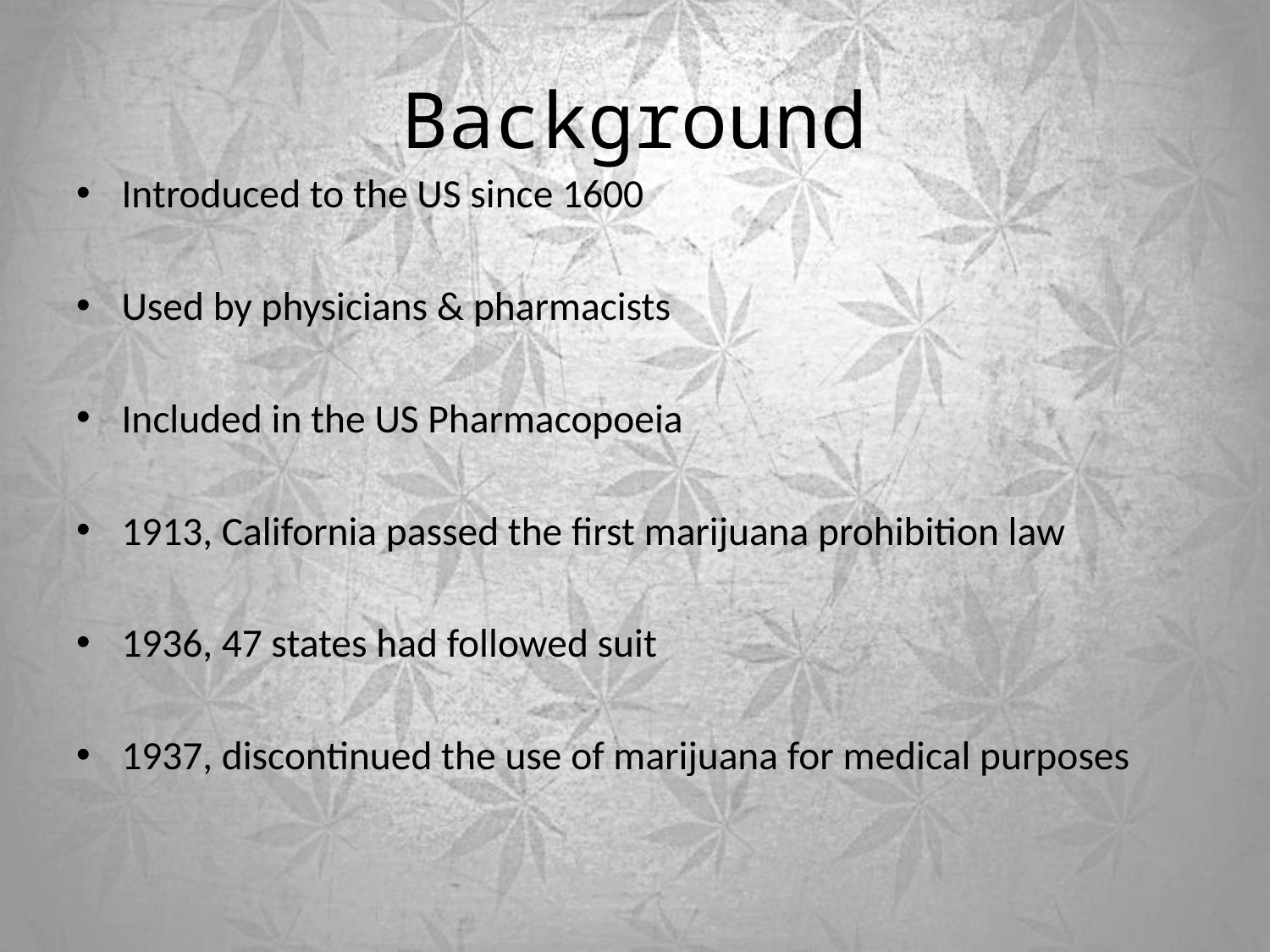

# Background
Introduced to the US since 1600

Used by physicians & pharmacists

Included in the US Pharmacopoeia

1913, California passed the first marijuana prohibition law

1936, 47 states had followed suit

1937, discontinued the use of marijuana for medical purposes